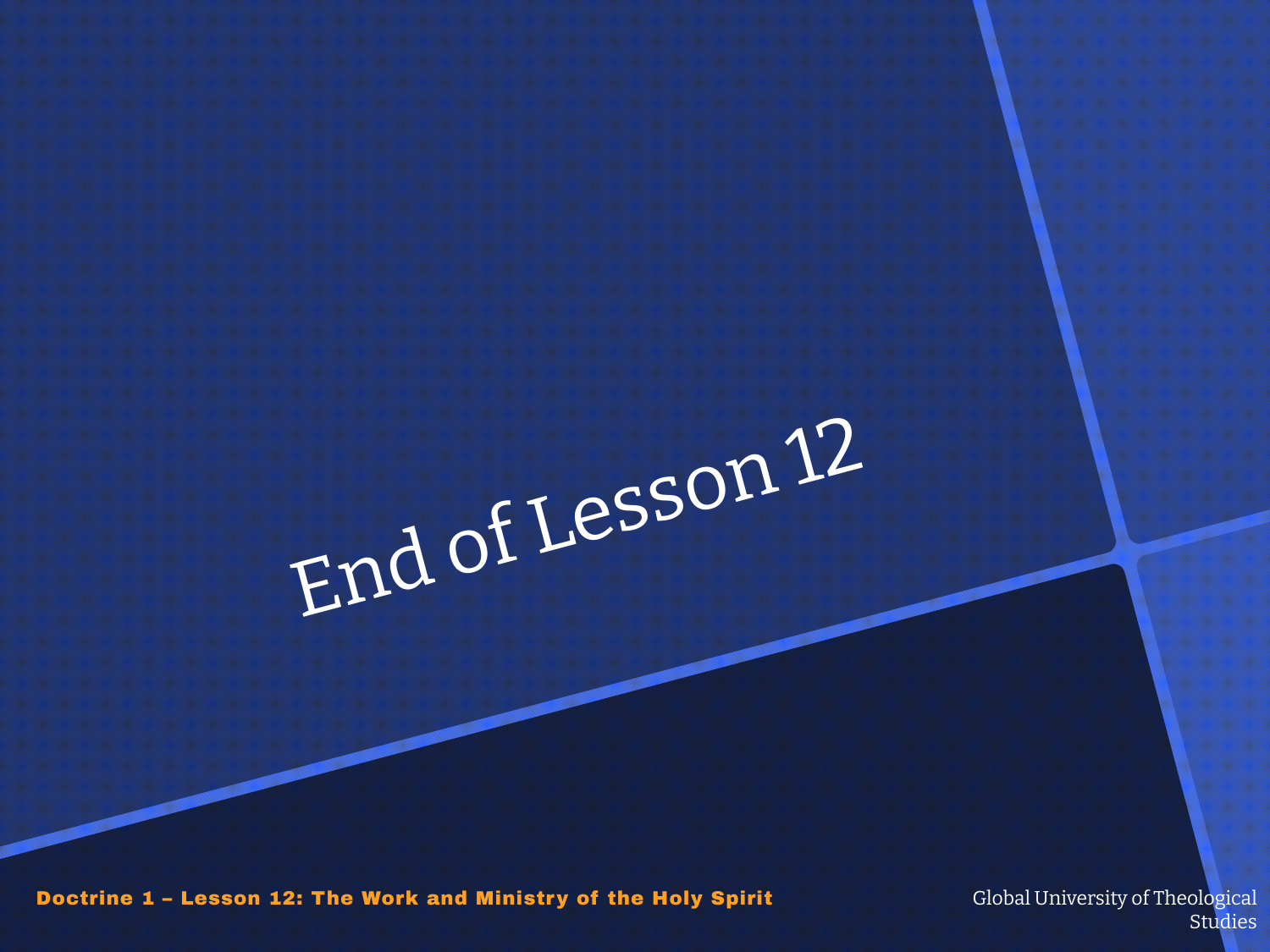

# End of Lesson 12
Doctrine 1 – Lesson 12: The Work and Ministry of the Holy Spirit		      Global University of Theological Studies